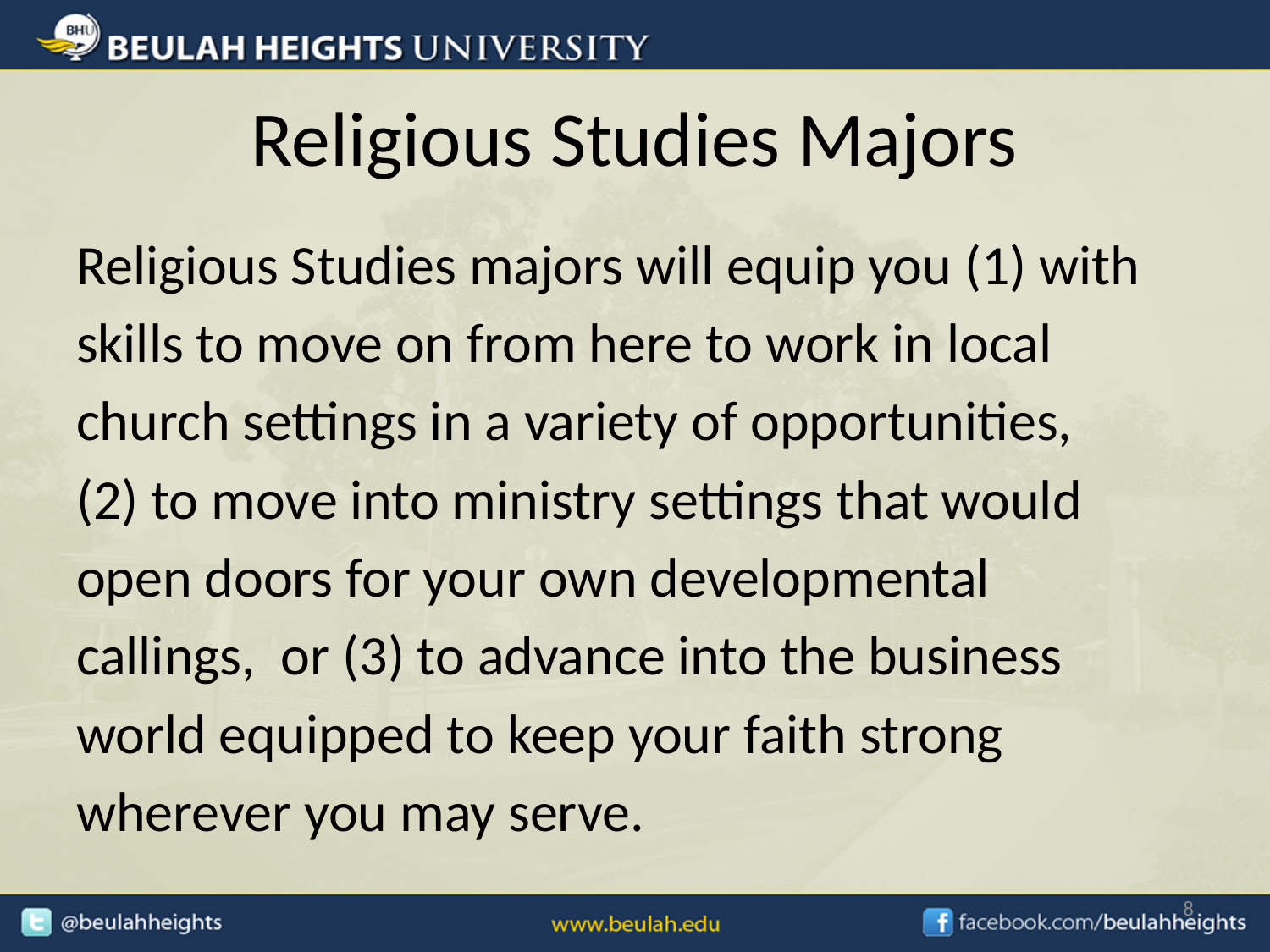

# Religious Studies Majors
Religious Studies majors will equip you (1) with
skills to move on from here to work in local
church settings in a variety of opportunities,
(2) to move into ministry settings that would
open doors for your own developmental
callings,  or (3) to advance into the business
world equipped to keep your faith strong
wherever you may serve.

8